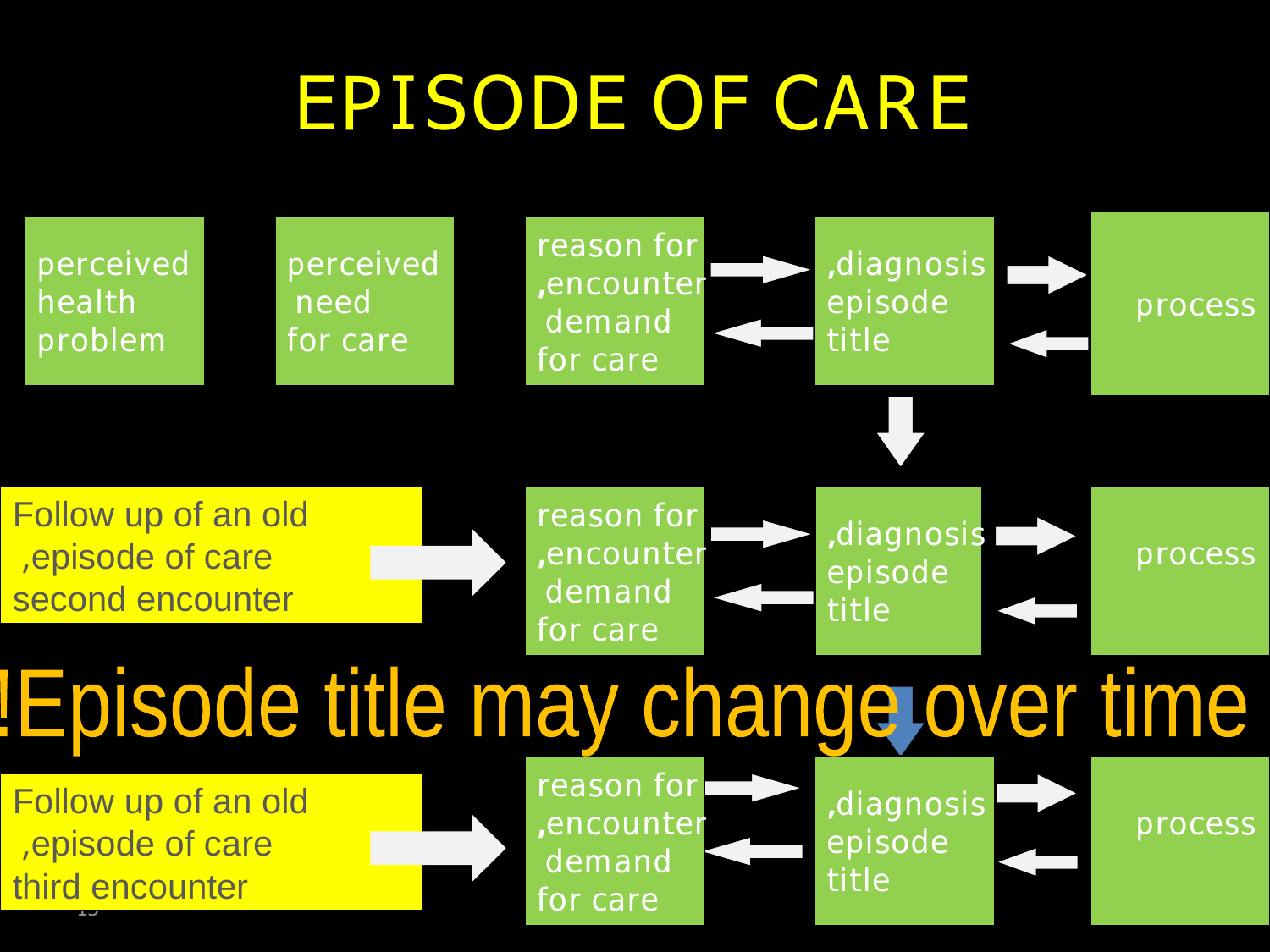

# EPISODE OF CARE
process
perceived
health
problem
perceived
need
for care
reason for
encounter,
demand
for care
diagnosis,
episode
title

reason for
encounter,
demand
for care

diagnosis,
episode
title
process

Follow up of an old
 episode of care,
second encounter

Episode title may change over time!

reason for
encounter,
demand
for care

diagnosis,
episode
title
process

Follow up of an old
 episode of care,
third encounter

13
50